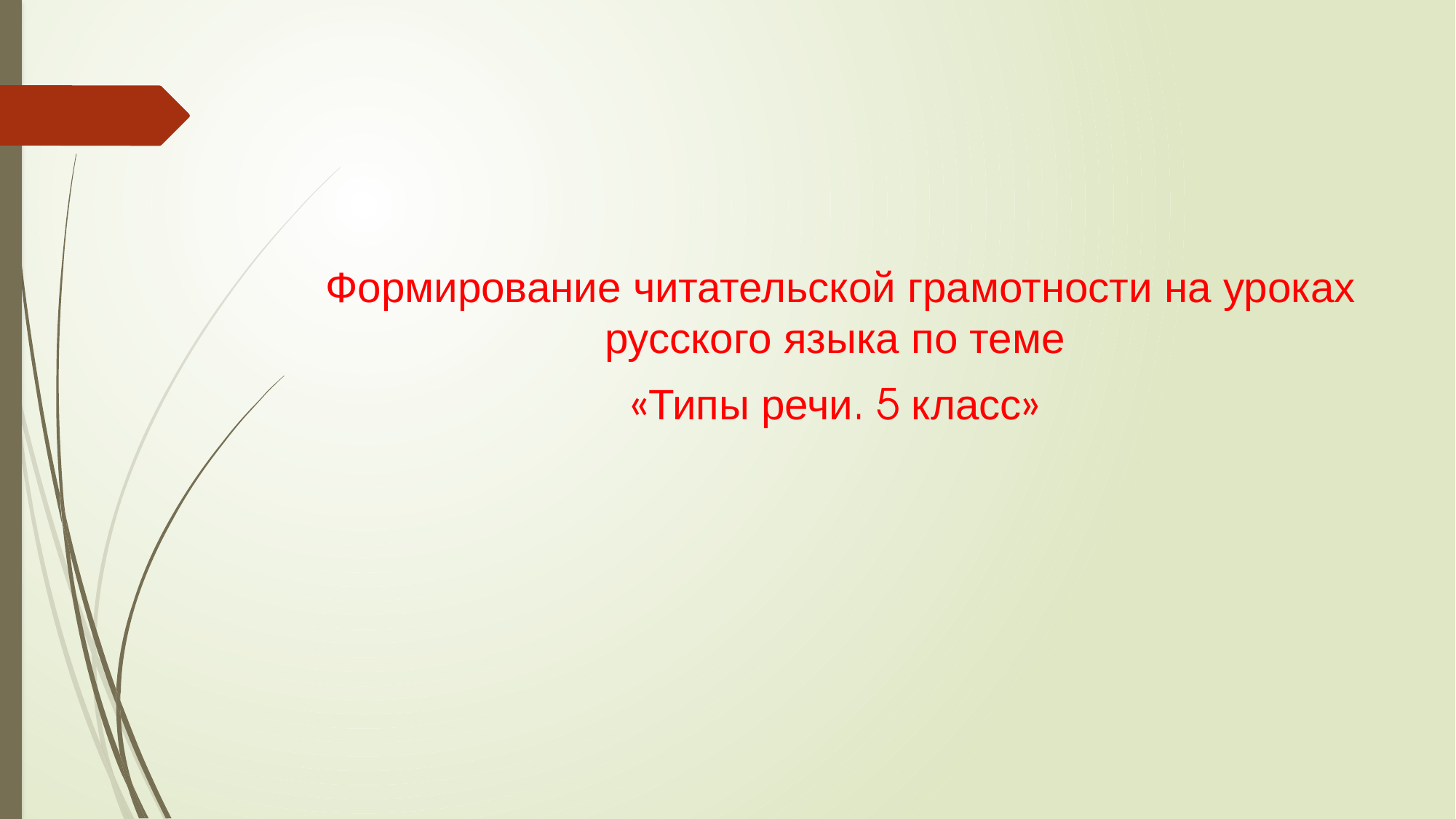

#
Формирование читательской грамотности на уроках русского языка по теме
«Типы речи. 5 класс»